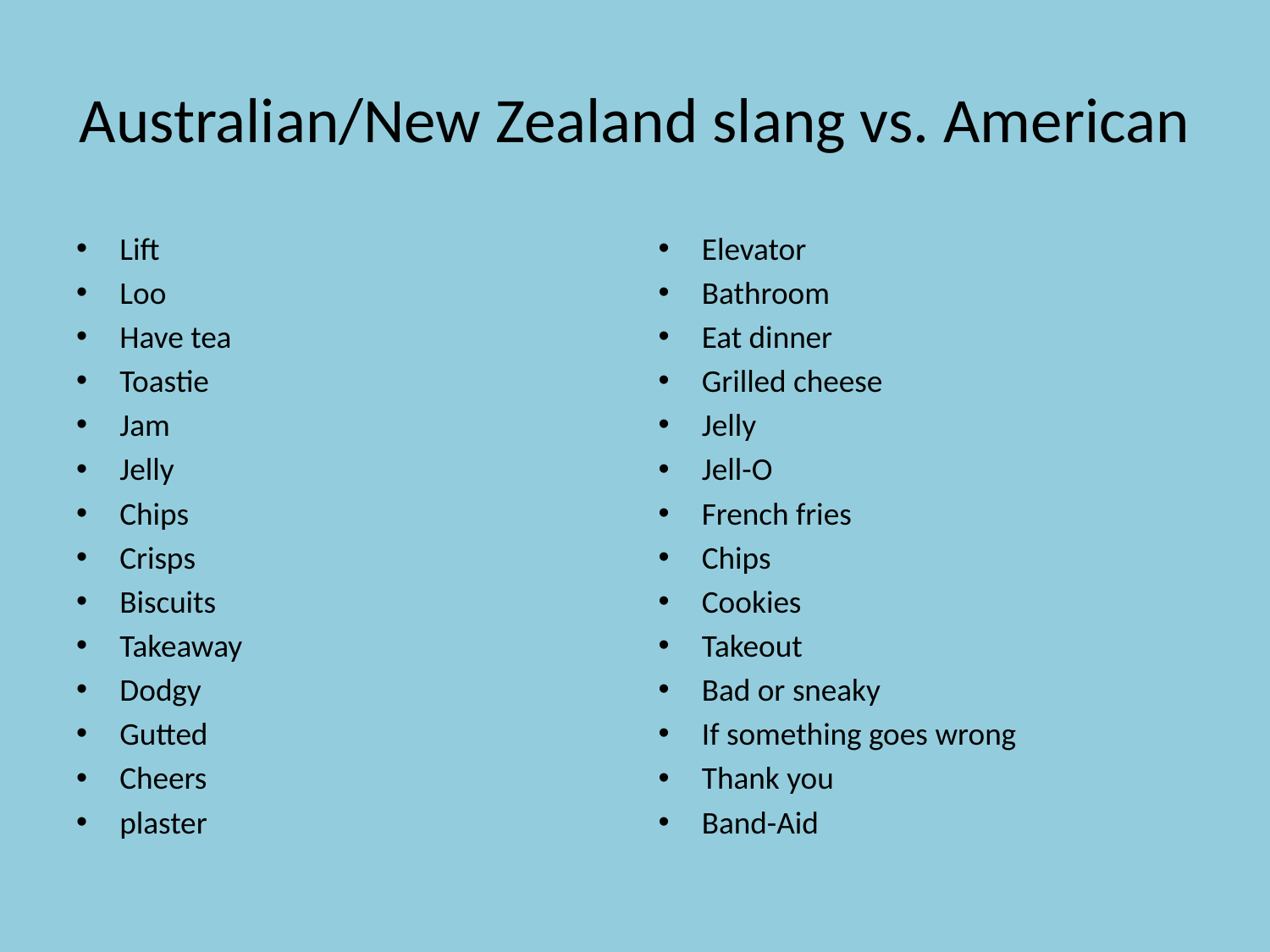

# Australian/New Zealand slang vs. American
Lift
Loo
Have tea
Toastie
Jam
Jelly
Chips
Crisps
Biscuits
Takeaway
Dodgy
Gutted
Cheers
plaster
Elevator
Bathroom
Eat dinner
Grilled cheese
Jelly
Jell-O
French fries
Chips
Cookies
Takeout
Bad or sneaky
If something goes wrong
Thank you
Band-Aid